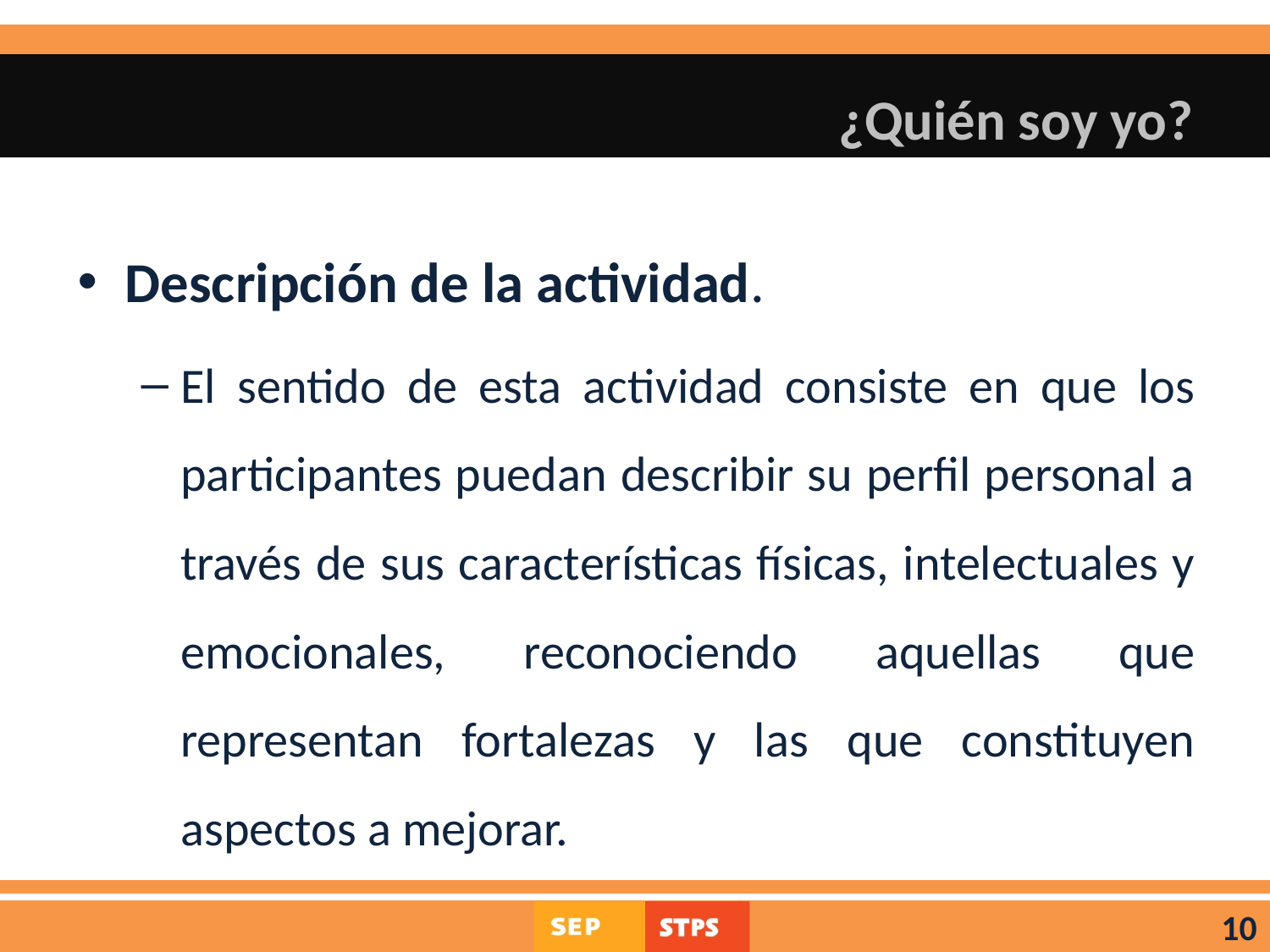

# ¿Quién soy yo?
Descripción de la actividad.
El sentido de esta actividad consiste en que los participantes puedan describir su perfil personal a través de sus características físicas, intelectuales y emocionales, reconociendo aquellas que representan fortalezas y las que constituyen aspectos a mejorar.

10